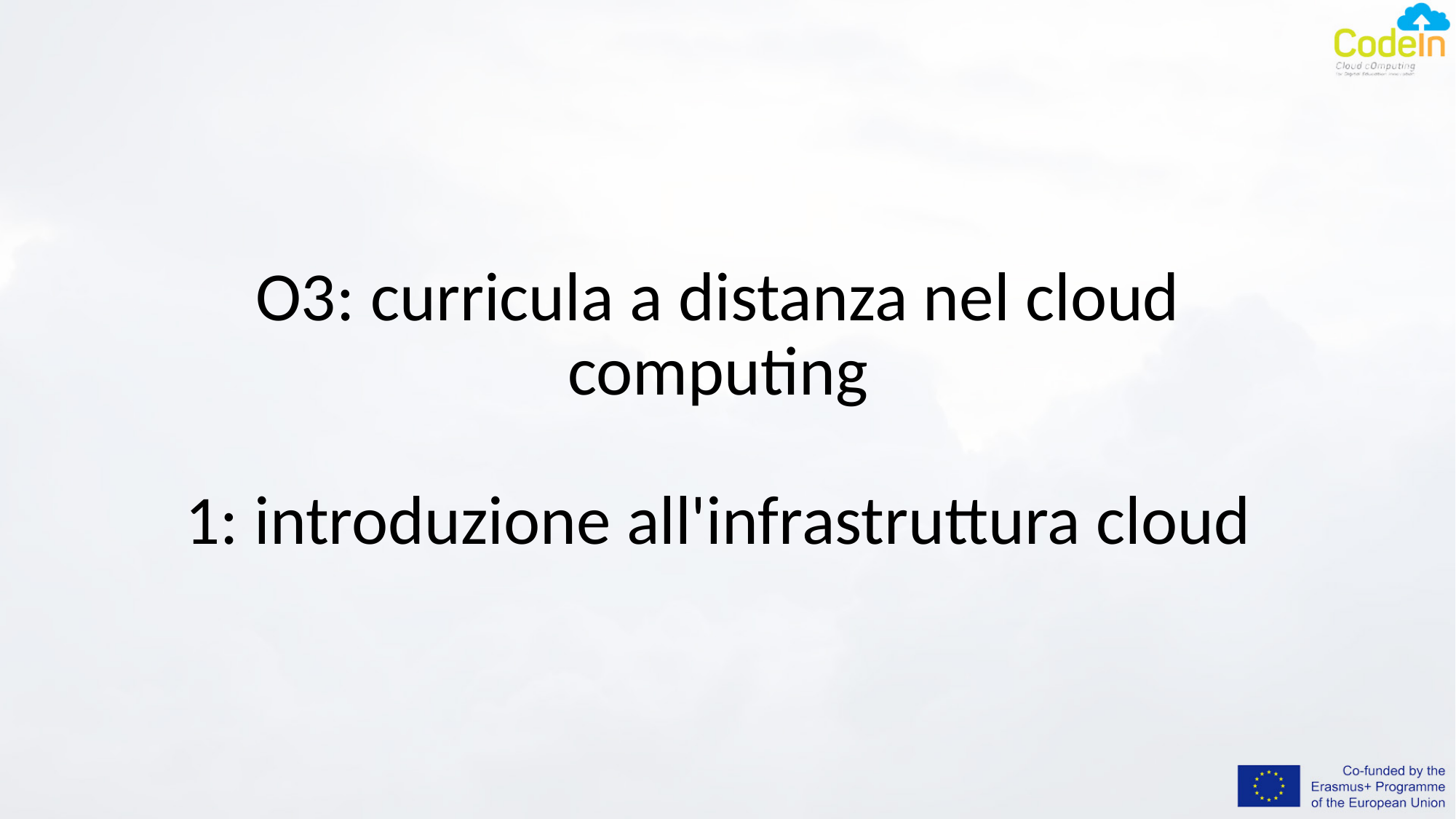

# O3: curricula a distanza nel cloud computing 1: introduzione all'infrastruttura cloud